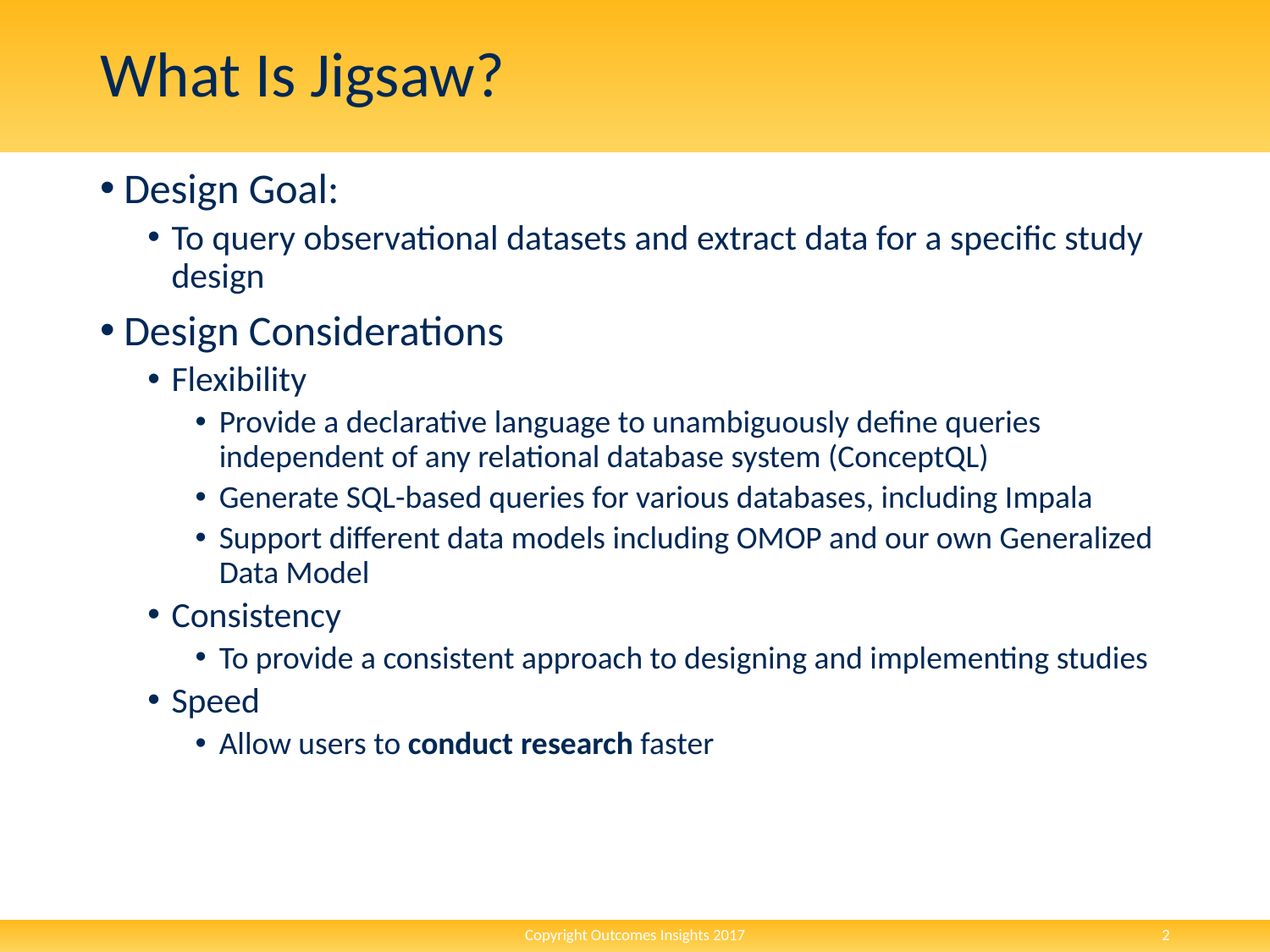

# What Is Jigsaw?
Design Goal:
To query observational datasets and extract data for a specific study design
Design Considerations
Flexibility
Provide a declarative language to unambiguously define queries independent of any relational database system (ConceptQL)
Generate SQL-based queries for various databases, including Impala
Support different data models including OMOP and our own Generalized Data Model
Consistency
To provide a consistent approach to designing and implementing studies
Speed
Allow users to conduct research faster
Copyright Outcomes Insights 2017
2